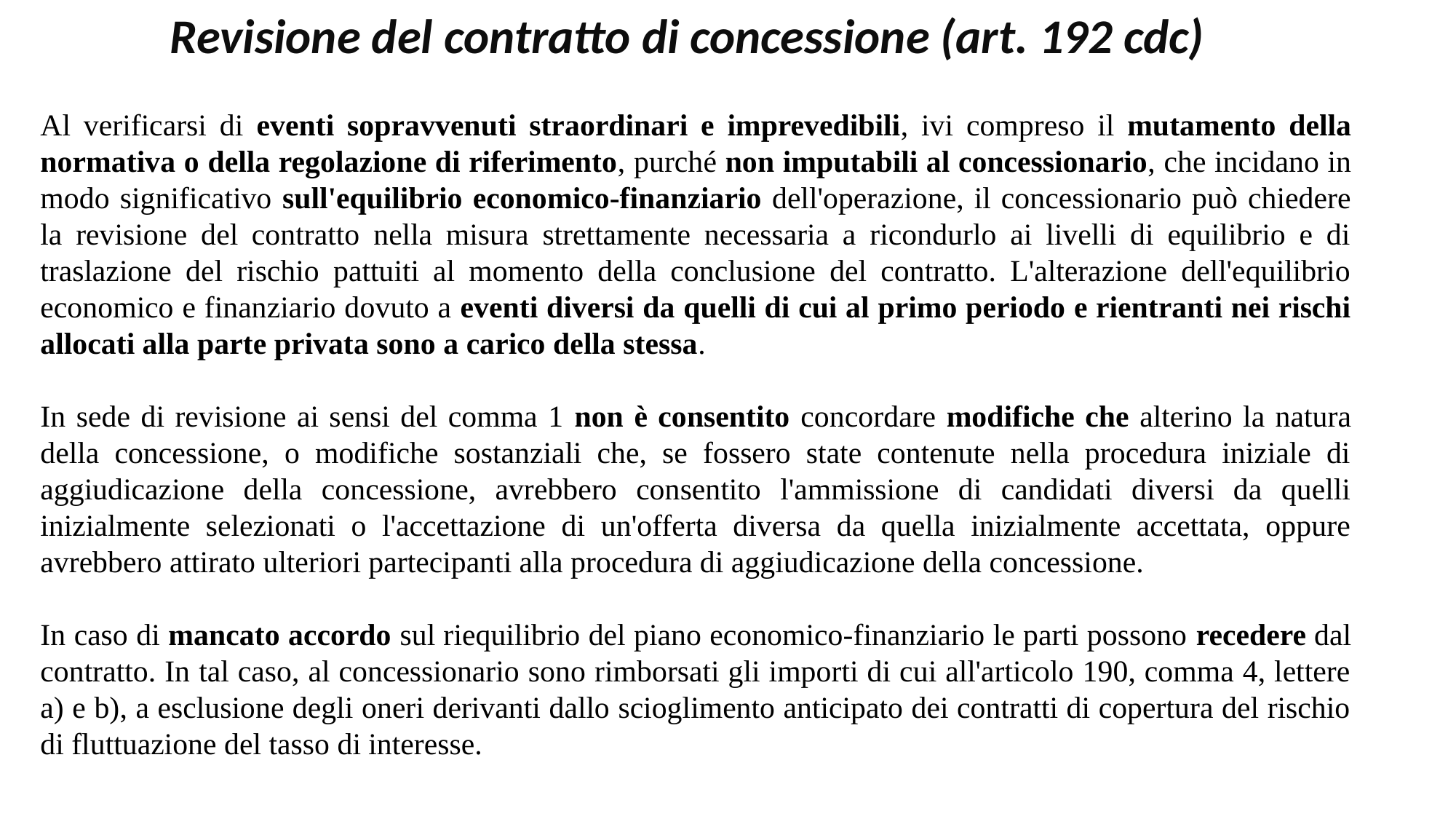

Revisione del contratto di concessione (art. 192 cdc)
Al verificarsi di eventi sopravvenuti straordinari e imprevedibili, ivi compreso il mutamento della normativa o della regolazione di riferimento, purché non imputabili al concessionario, che incidano in modo significativo sull'equilibrio economico-finanziario dell'operazione, il concessionario può chiedere la revisione del contratto nella misura strettamente necessaria a ricondurlo ai livelli di equilibrio e di traslazione del rischio pattuiti al momento della conclusione del contratto. L'alterazione dell'equilibrio economico e finanziario dovuto a eventi diversi da quelli di cui al primo periodo e rientranti nei rischi allocati alla parte privata sono a carico della stessa.

In sede di revisione ai sensi del comma 1 non è consentito concordare modifiche che alterino la natura della concessione, o modifiche sostanziali che, se fossero state contenute nella procedura iniziale di aggiudicazione della concessione, avrebbero consentito l'ammissione di candidati diversi da quelli inizialmente selezionati o l'accettazione di un'offerta diversa da quella inizialmente accettata, oppure avrebbero attirato ulteriori partecipanti alla procedura di aggiudicazione della concessione.

In caso di mancato accordo sul riequilibrio del piano economico-finanziario le parti possono recedere dal contratto. In tal caso, al concessionario sono rimborsati gli importi di cui all'articolo 190, comma 4, lettere a) e b), a esclusione degli oneri derivanti dallo scioglimento anticipato dei contratti di copertura del rischio di fluttuazione del tasso di interesse.